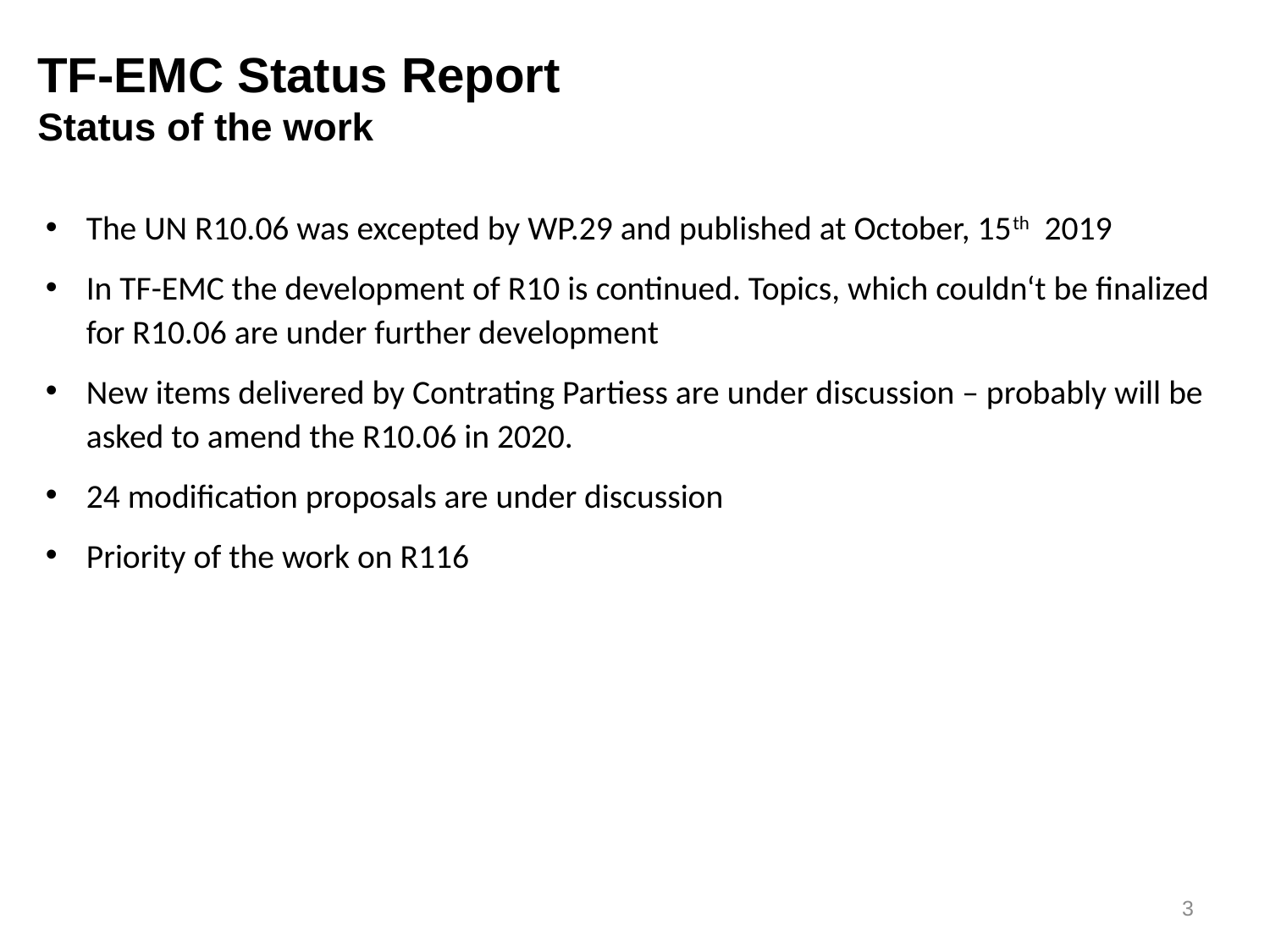

TF-EMC Status Report
Status of the work
The UN R10.06 was excepted by WP.29 and published at October, 15th  2019
In TF-EMC the development of R10 is continued. Topics, which couldn‘t be finalized for R10.06 are under further development
New items delivered by Contrating Partiess are under discussion – probably will be asked to amend the R10.06 in 2020.
24 modification proposals are under discussion
Priority of the work on R116

3